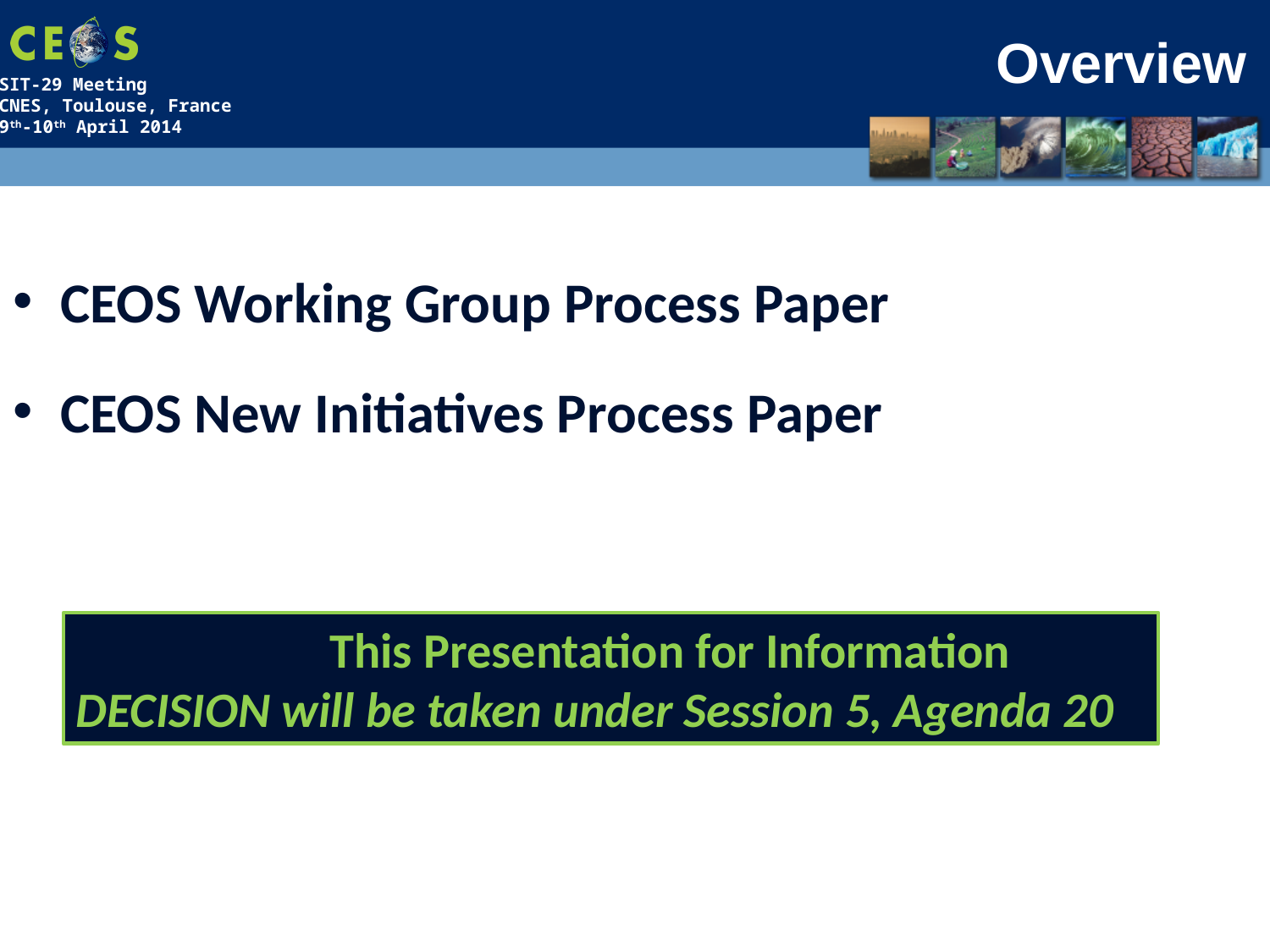

# Overview
CEOS Working Group Process Paper
CEOS New Initiatives Process Paper

		This Presentation for Information
DECISION will be taken under Session 5, Agenda 20